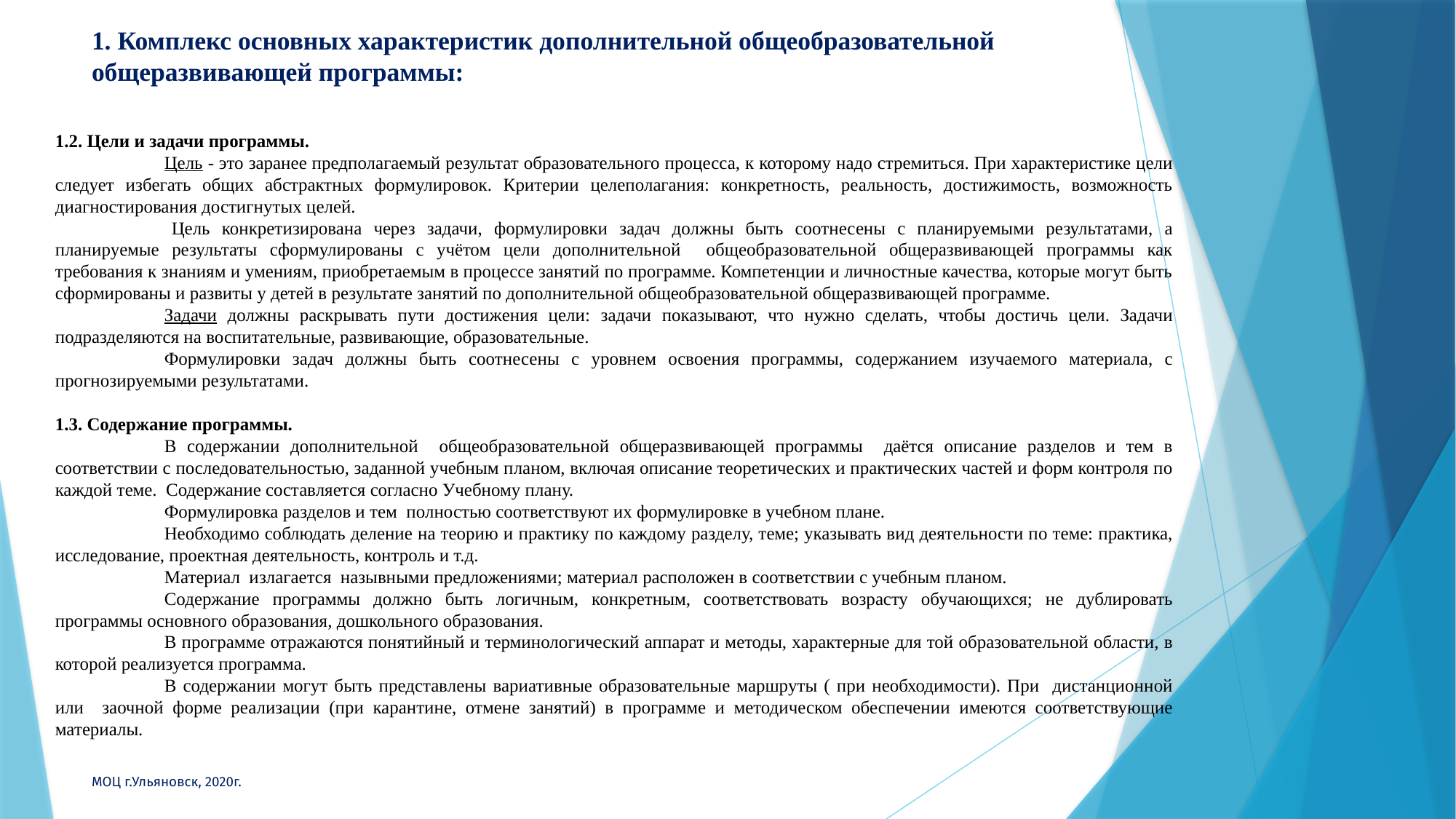

# 1. Комплекс основных характеристик дополнительной общеобразовательной общеразвивающей программы:
1.2. Цели и задачи программы.
	Цель - это заранее предполагаемый результат образовательного процесса, к которому надо стремиться. При характеристике цели следует избегать общих абстрактных формулировок. Критерии целеполагания: конкретность, реальность, достижимость, возможность диагностирования достигнутых целей.
 	Цель конкретизирована через задачи, формулировки задач должны быть соотнесены с планируемыми результатами, а планируемые результаты сформулированы с учётом цели дополнительной  общеобразовательной общеразвивающей программы как требования к знаниям и умениям, приобретаемым в процессе занятий по программе. Компетенции и личностные качества, которые могут быть сформированы и развиты у детей в результате занятий по дополнительной общеобразовательной общеразвивающей программе.
	Задачи должны раскрывать пути достижения цели: задачи показывают, что нужно сделать, чтобы достичь цели. Задачи подразделяются на воспитательные, развивающие, образовательные.
	Формулировки задач должны быть соотнесены с уровнем освоения программы, содержанием изучаемого материала, с прогнозируемыми результатами.

1.3. Содержание программы.
	В содержании дополнительной  общеобразовательной общеразвивающей программы  даётся описание разделов и тем в соответствии с последовательностью, заданной учебным планом, включая описание теоретических и практических частей и форм контроля по каждой теме.  Содержание составляется согласно Учебному плану.
	Формулировка разделов и тем  полностью соответствуют их формулировке в учебном плане.
	Необходимо соблюдать деление на теорию и практику по каждому разделу, теме; указывать вид деятельности по теме: практика, исследование, проектная деятельность, контроль и т.д.
	Материал  излагается  назывными предложениями; материал расположен в соответствии с учебным планом.
	Содержание программы должно быть логичным, конкретным, соответствовать возрасту обучающихся; не дублировать программы основного образования, дошкольного образования.
	В программе отражаются понятийный и терминологический аппарат и методы, характерные для той образовательной области, в которой реализуется программа.
	В содержании могут быть представлены вариативные образовательные маршруты ( при необходимости). При  дистанционной или  заочной форме реализации (при карантине, отмене занятий) в программе и методическом обеспечении имеются соответствующие материалы.

МОЦ г.Ульяновск, 2020г.